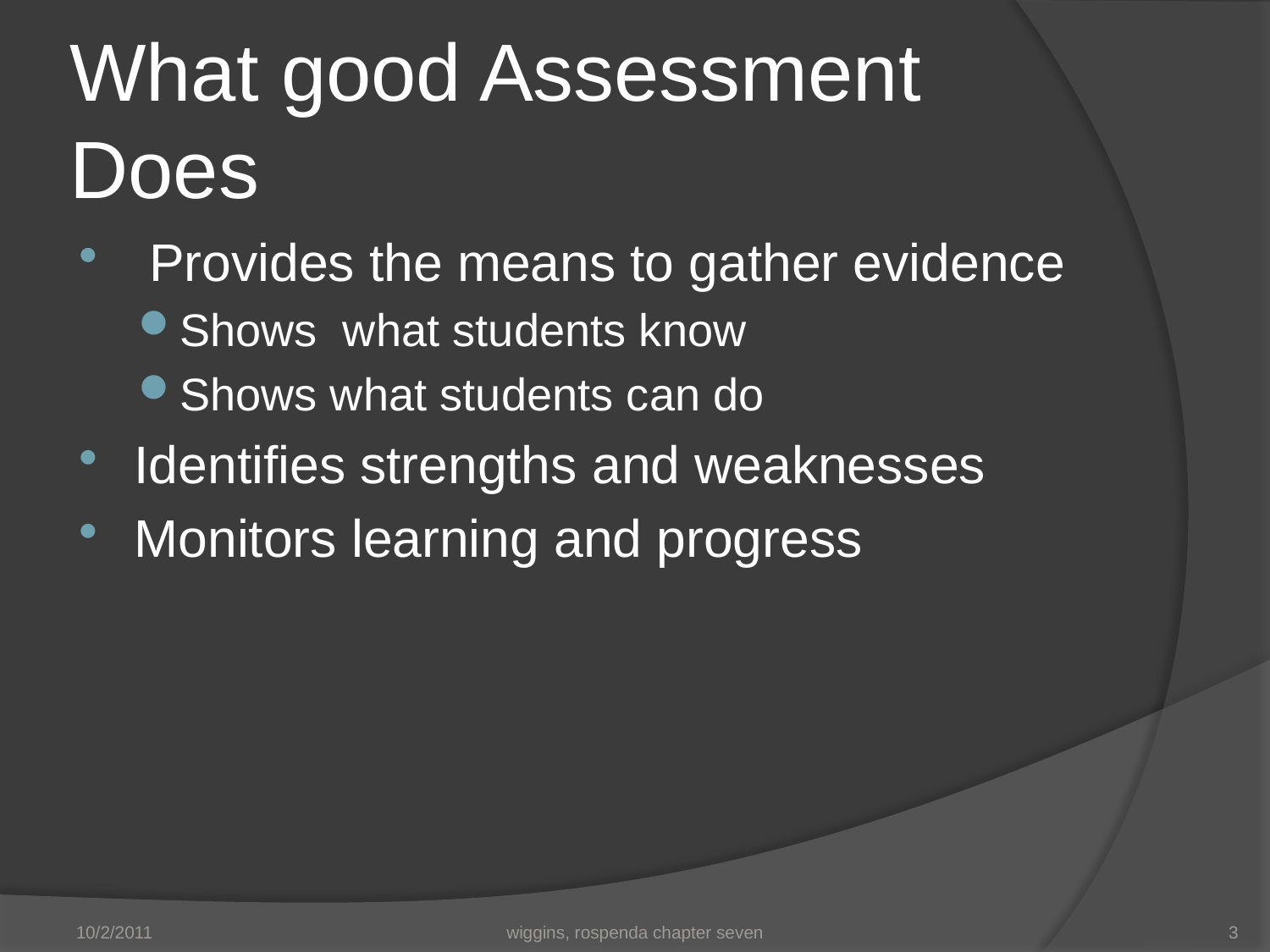

# What good Assessment Does
 Provides the means to gather evidence
Shows  what students know
Shows what students can do
Identifies strengths and weaknesses
Monitors learning and progress

10/2/2011
wiggins, rospenda chapter seven
3